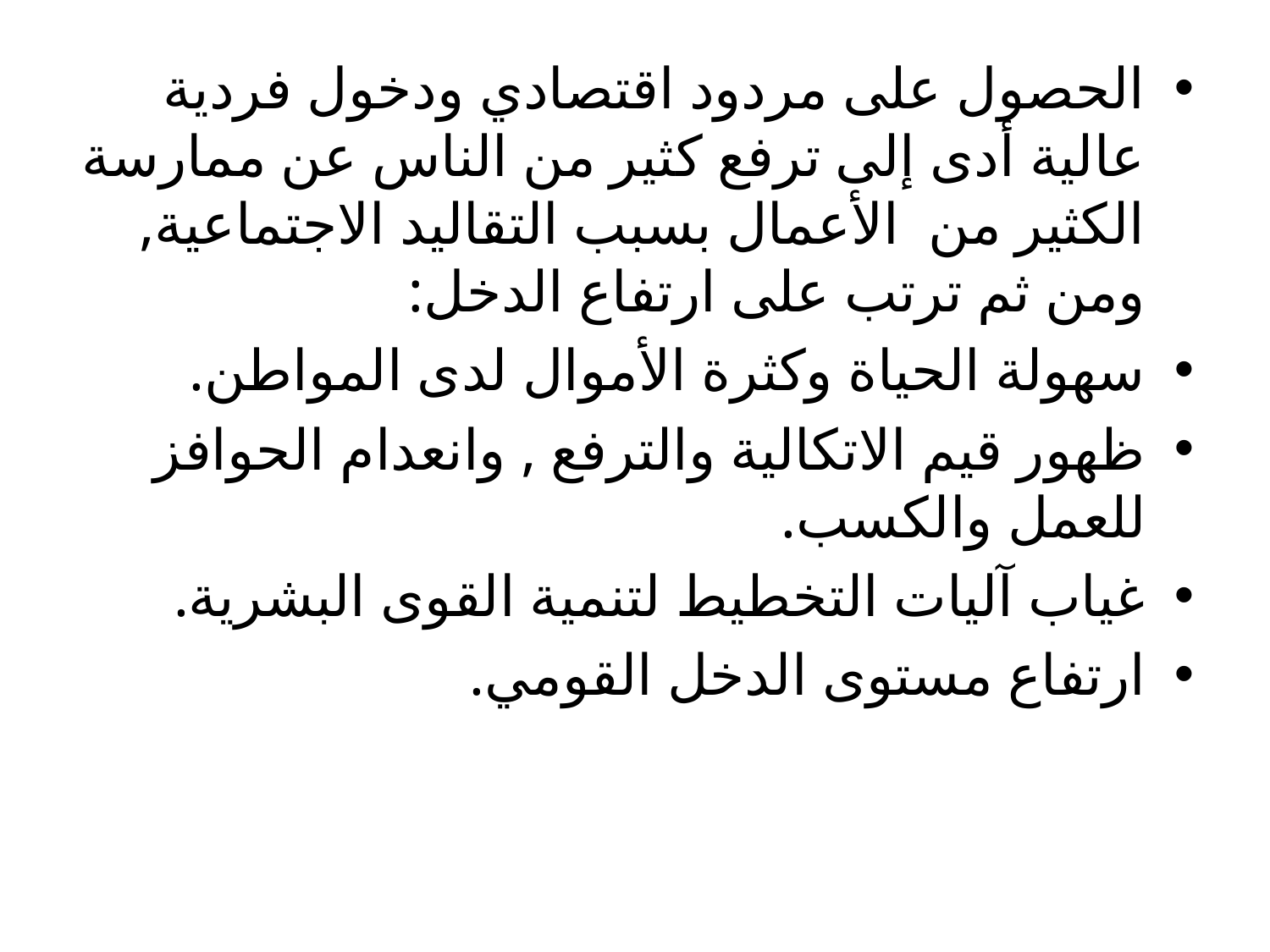

#
الحصول على مردود اقتصادي ودخول فردية عالية أدى إلى ترفع كثير من الناس عن ممارسة الكثير من  الأعمال بسبب التقاليد الاجتماعية, ومن ثم ترتب على ارتفاع الدخل:
سهولة الحياة وكثرة الأموال لدى المواطن.
ظهور قيم الاتكالية والترفع , وانعدام الحوافز للعمل والكسب.
غياب آليات التخطيط لتنمية القوى البشرية.
ارتفاع مستوى الدخل القومي.